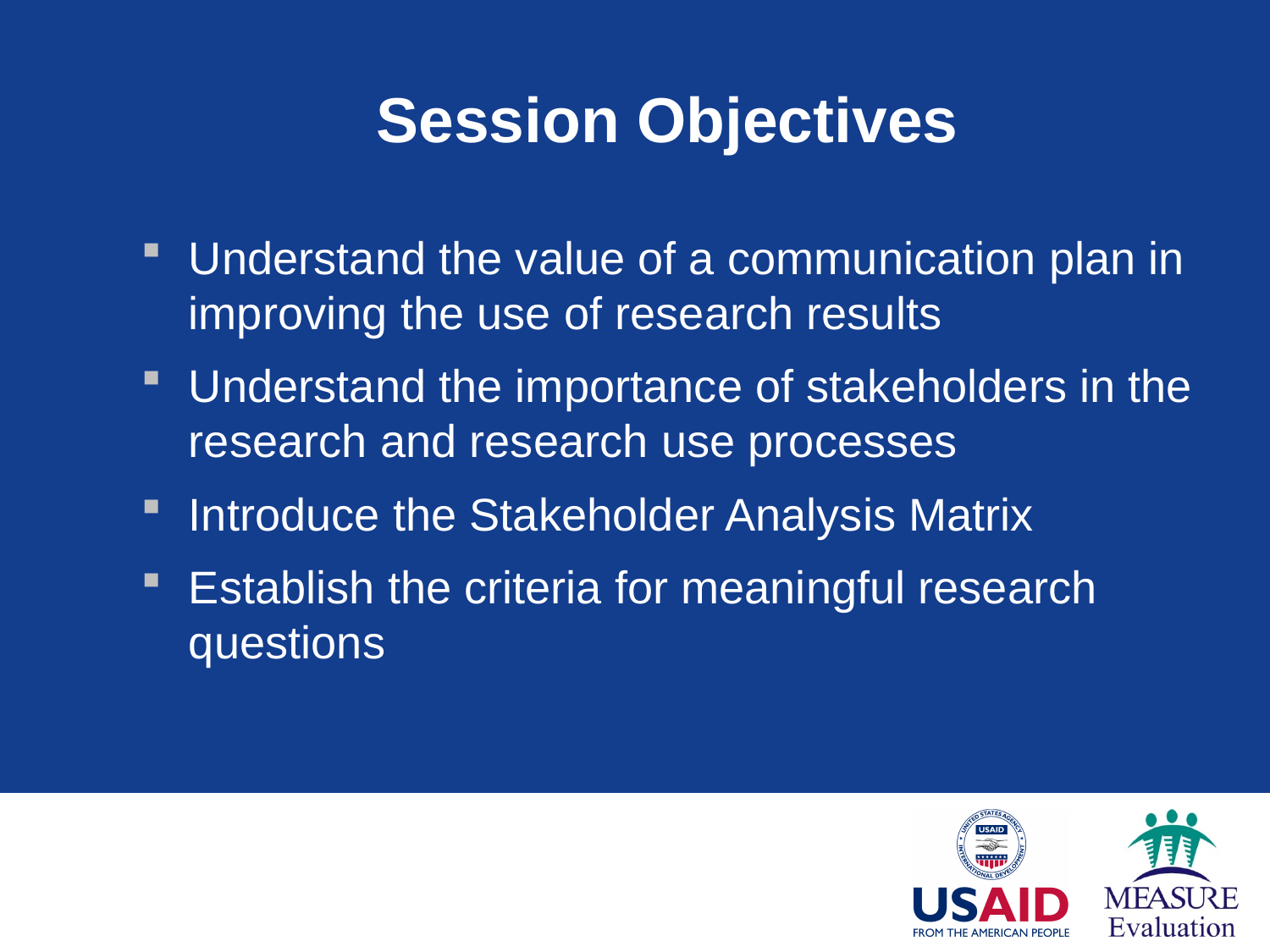

# Session Objectives
Understand the value of a communication plan in improving the use of research results
Understand the importance of stakeholders in the research and research use processes
Introduce the Stakeholder Analysis Matrix
Establish the criteria for meaningful research questions